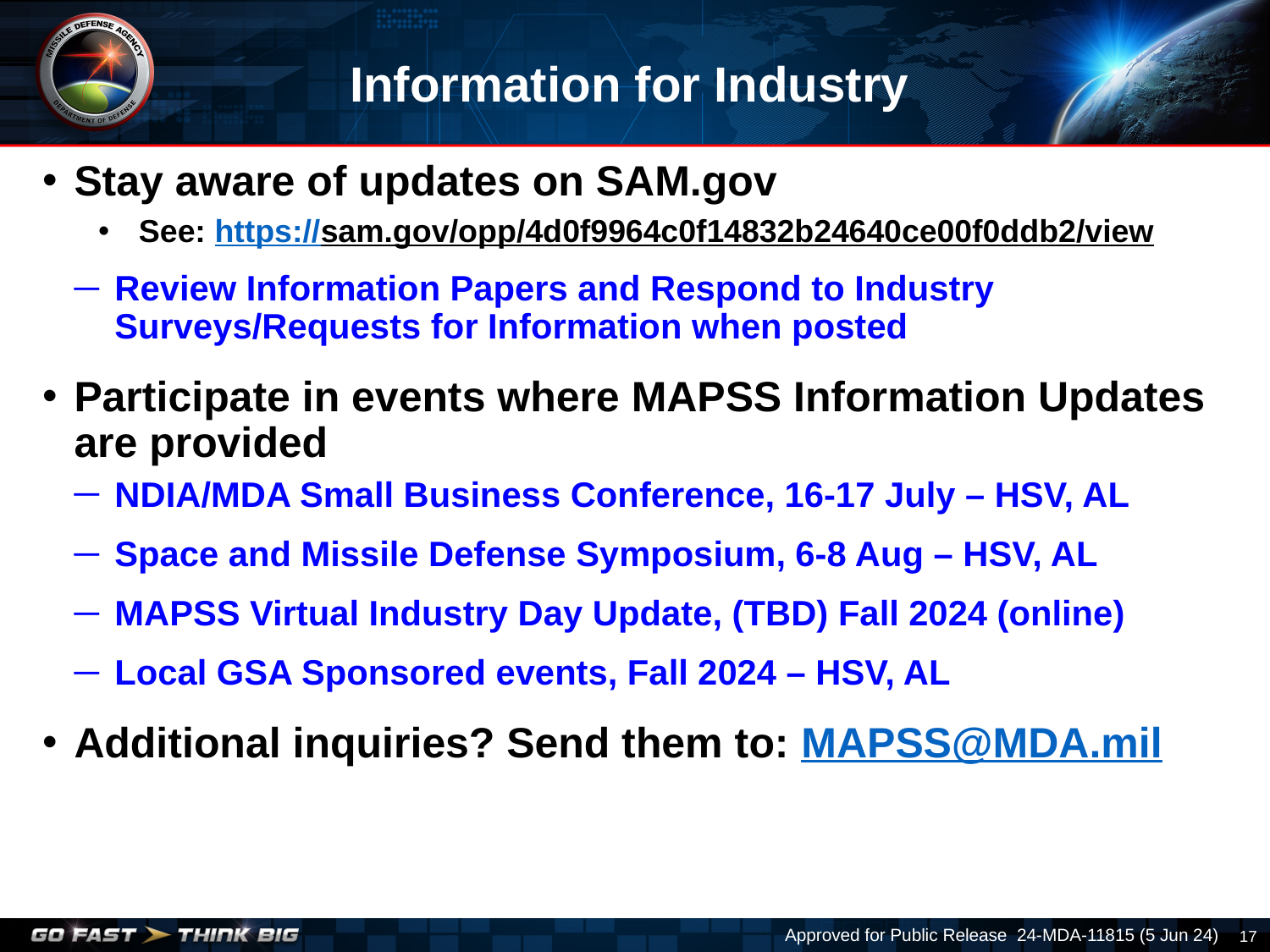

# Information for Industry
Stay aware of updates on SAM.gov
See: https://sam.gov/opp/4d0f9964c0f14832b24640ce00f0ddb2/view
Review Information Papers and Respond to Industry Surveys/Requests for Information when posted
Participate in events where MAPSS Information Updates are provided
NDIA/MDA Small Business Conference, 16-17 July – HSV, AL
Space and Missile Defense Symposium, 6-8 Aug – HSV, AL
MAPSS Virtual Industry Day Update, (TBD) Fall 2024 (online)
Local GSA Sponsored events, Fall 2024 – HSV, AL
Additional inquiries? Send them to: MAPSS@MDA.mil

Approved for Public Release  24-MDA-11815 (5 Jun 24)
17